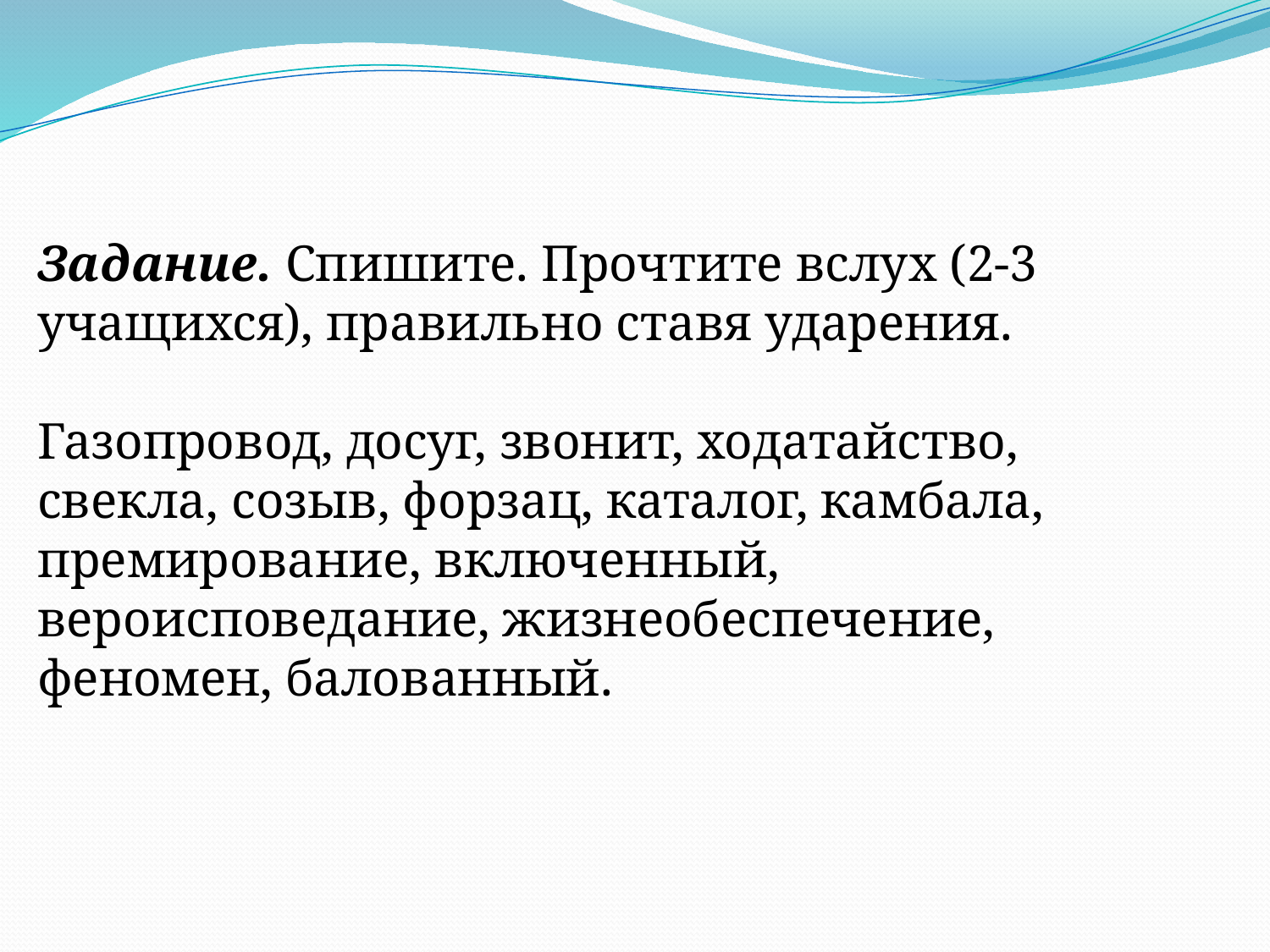

Задание. Спишите. Прочтите вслух (2-3 учащихся), правильно ставя ударения.

Газопровод, досуг, звонит, ходатайство, свекла, созыв, форзац, каталог, камбала, премирование, включенный, вероисповедание, жизнеобеспечение, феномен, балованный.